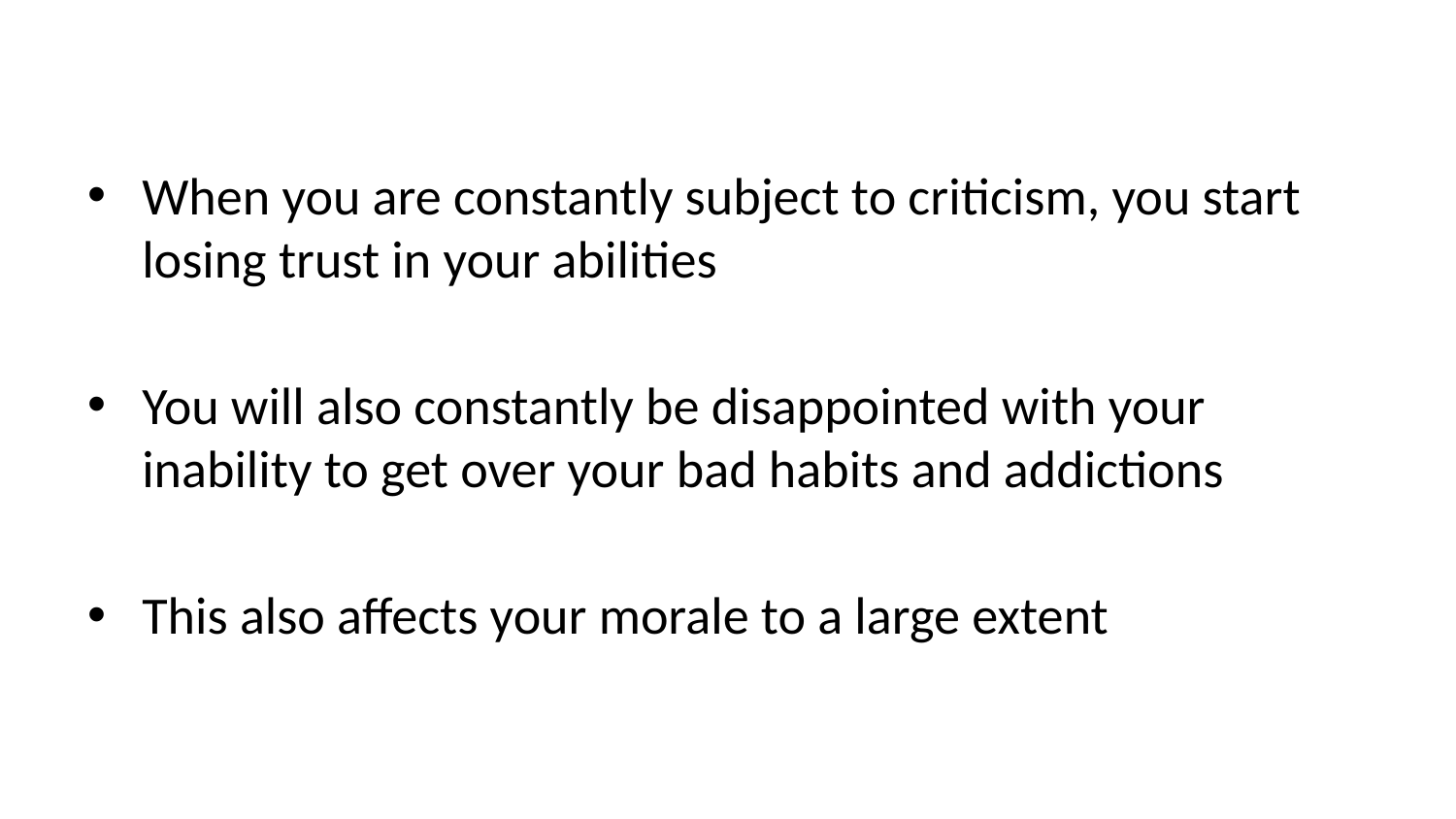

When you are constantly subject to criticism, you start losing trust in your abilities

You will also constantly be disappointed with your inability to get over your bad habits and addictions

This also affects your morale to a large extent